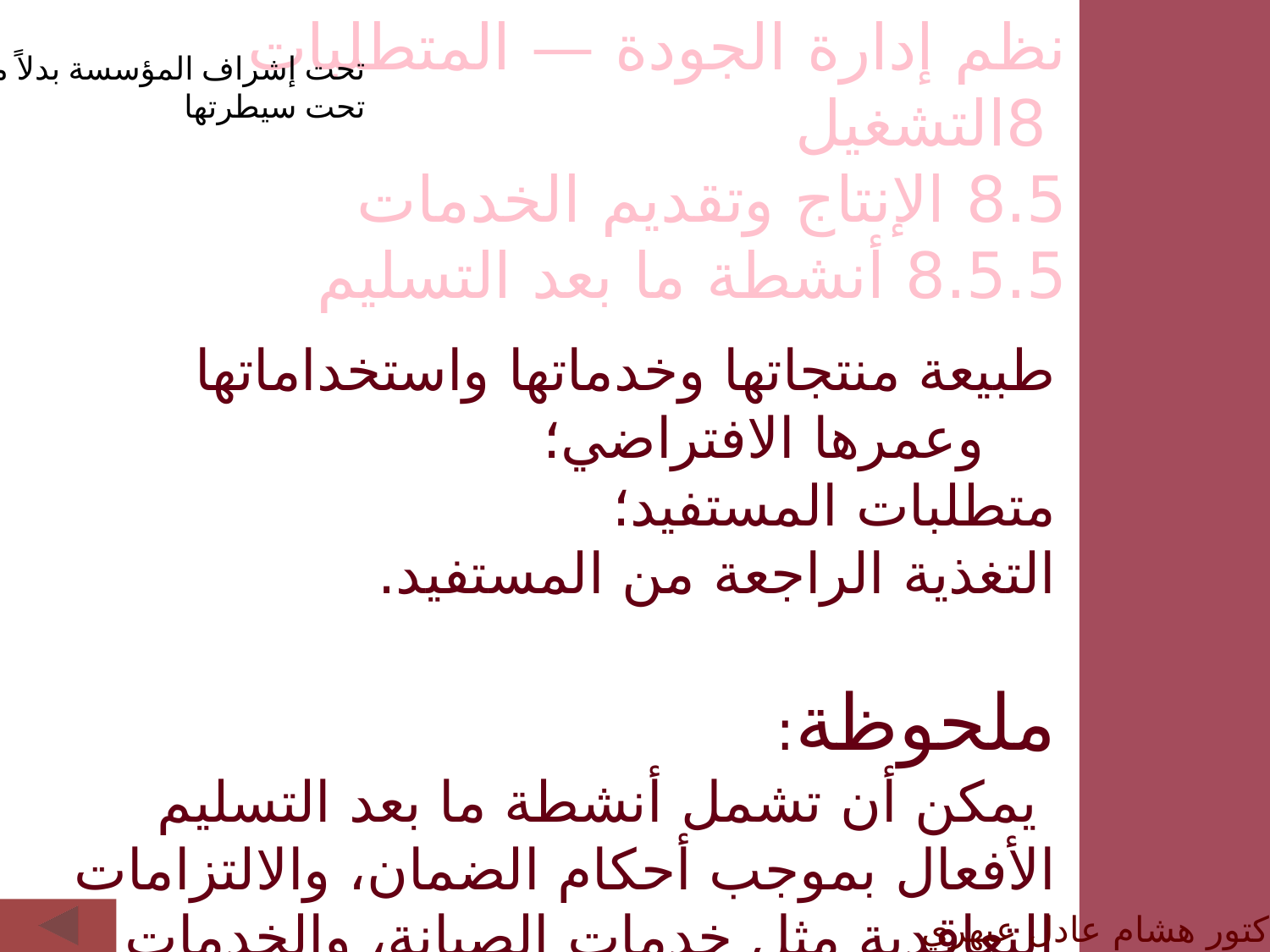

نظم إدارة الجودة — المتطلبات
 8التشغيل
8.5 الإنتاج وتقديم الخدمات
8.5.5 أنشطة ما بعد التسليم

تحت إشراف المؤسسة بدلاً من
تحت سيطرتها
طبيعة منتجاتها وخدماتها واستخداماتها وعمرها الافتراضي؛
متطلبات المستفيد؛
التغذية الراجعة من المستفيد.

ملحوظة:
 يمكن أن تشمل أنشطة ما بعد التسليم الأفعال بموجب أحكام الضمان، والالتزامات التعاقدية مثل خدمات الصيانة، والخدمات التكميلية مثل إعادة التدوير أو التخلص النهائي.

الدكتور هشام عادل عبهري